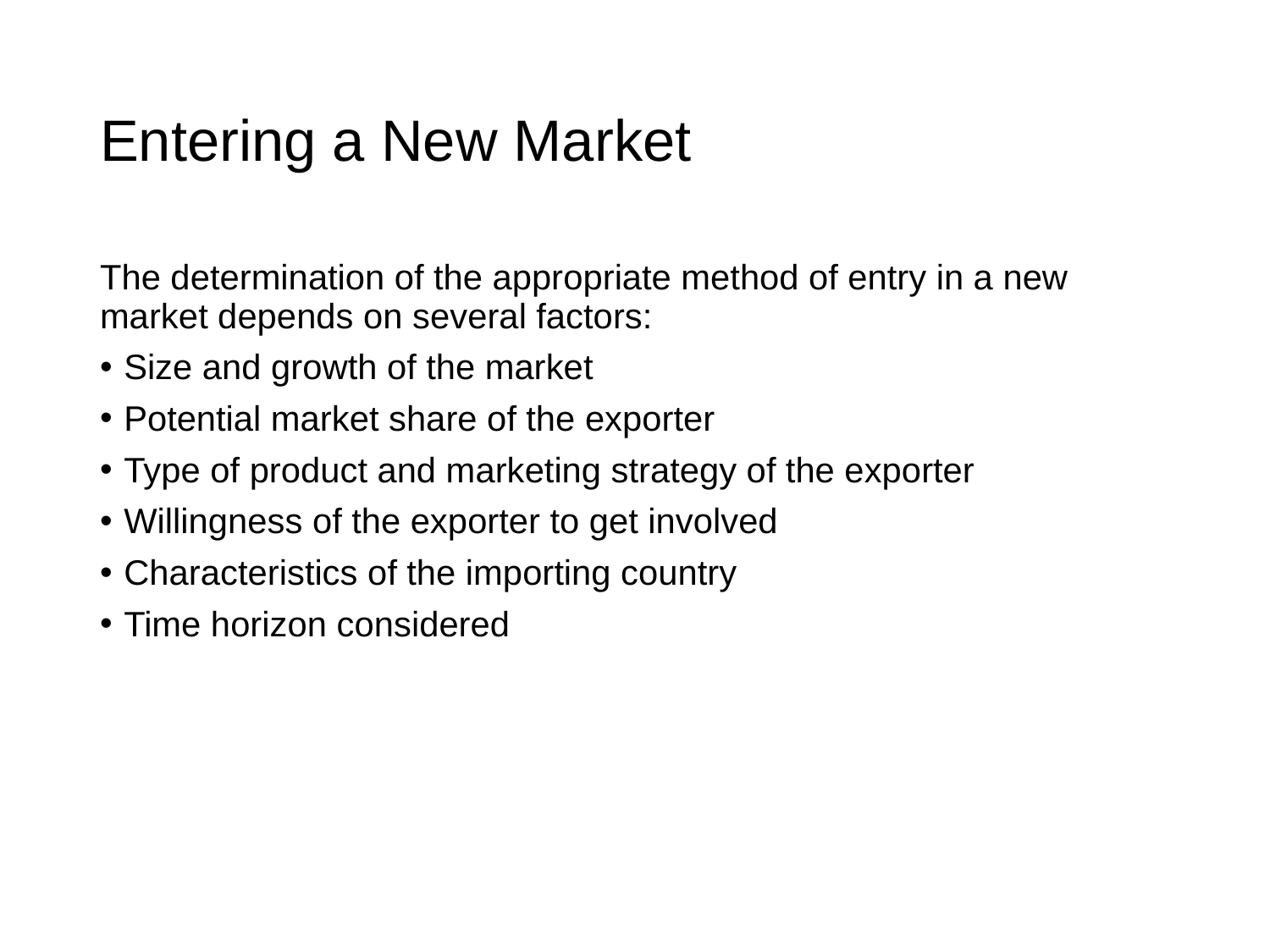

# Entering a New Market
The determination of the appropriate method of entry in a new market depends on several factors:
Size and growth of the market
Potential market share of the exporter
Type of product and marketing strategy of the exporter
Willingness of the exporter to get involved
Characteristics of the importing country
Time horizon considered